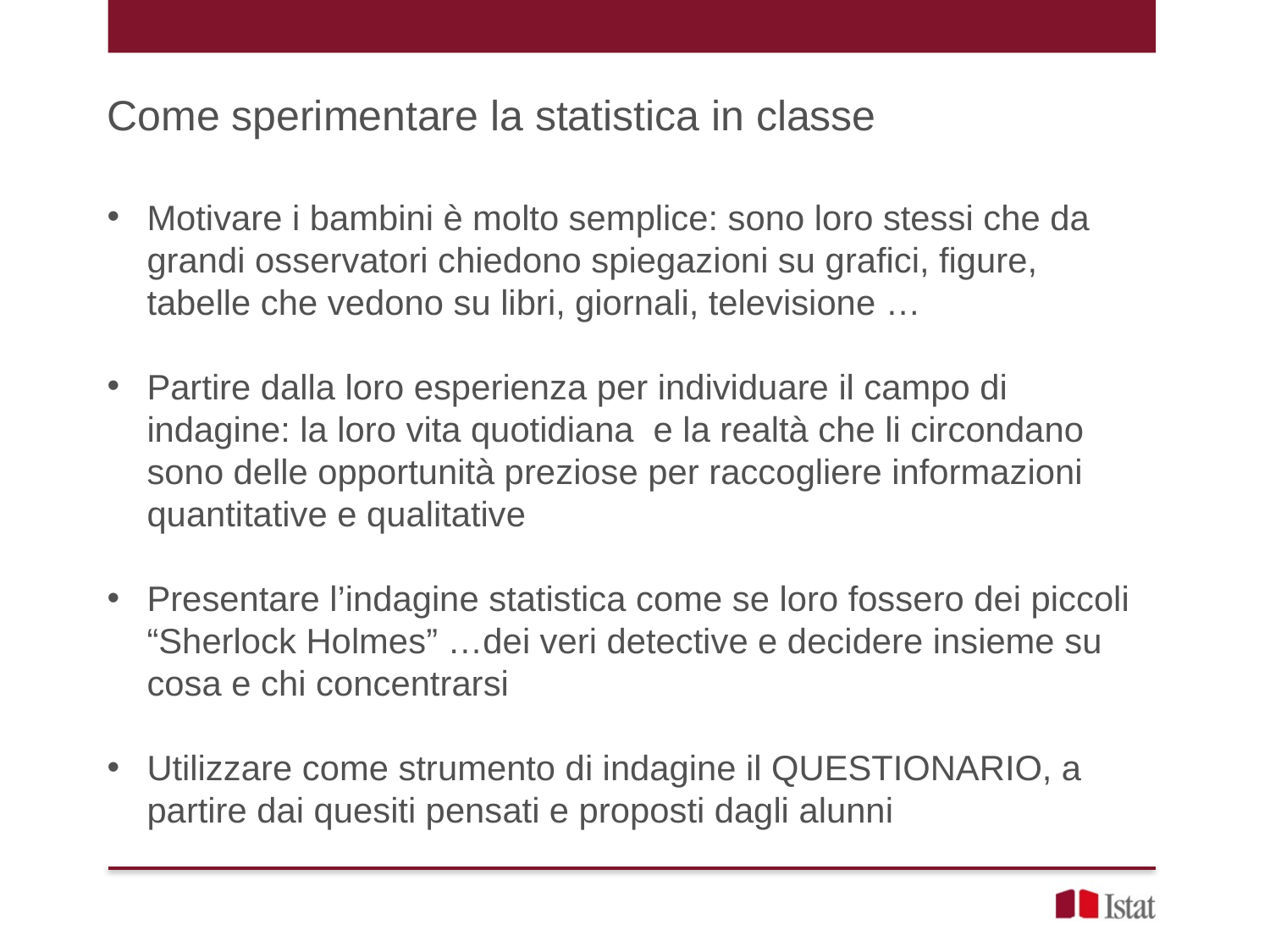

Come sperimentare la statistica in classe

Motivare i bambini è molto semplice: sono loro stessi che da grandi osservatori chiedono spiegazioni su grafici, figure, tabelle che vedono su libri, giornali, televisione …

Partire dalla loro esperienza per individuare il campo di indagine: la loro vita quotidiana  e la realtà che li circondano sono delle opportunità preziose per raccogliere informazioni quantitative e qualitative

Presentare l’indagine statistica come se loro fossero dei piccoli “Sherlock Holmes” …dei veri detective e decidere insieme su cosa e chi concentrarsi

Utilizzare come strumento di indagine il QUESTIONARIO, a partire dai quesiti pensati e proposti dagli alunni